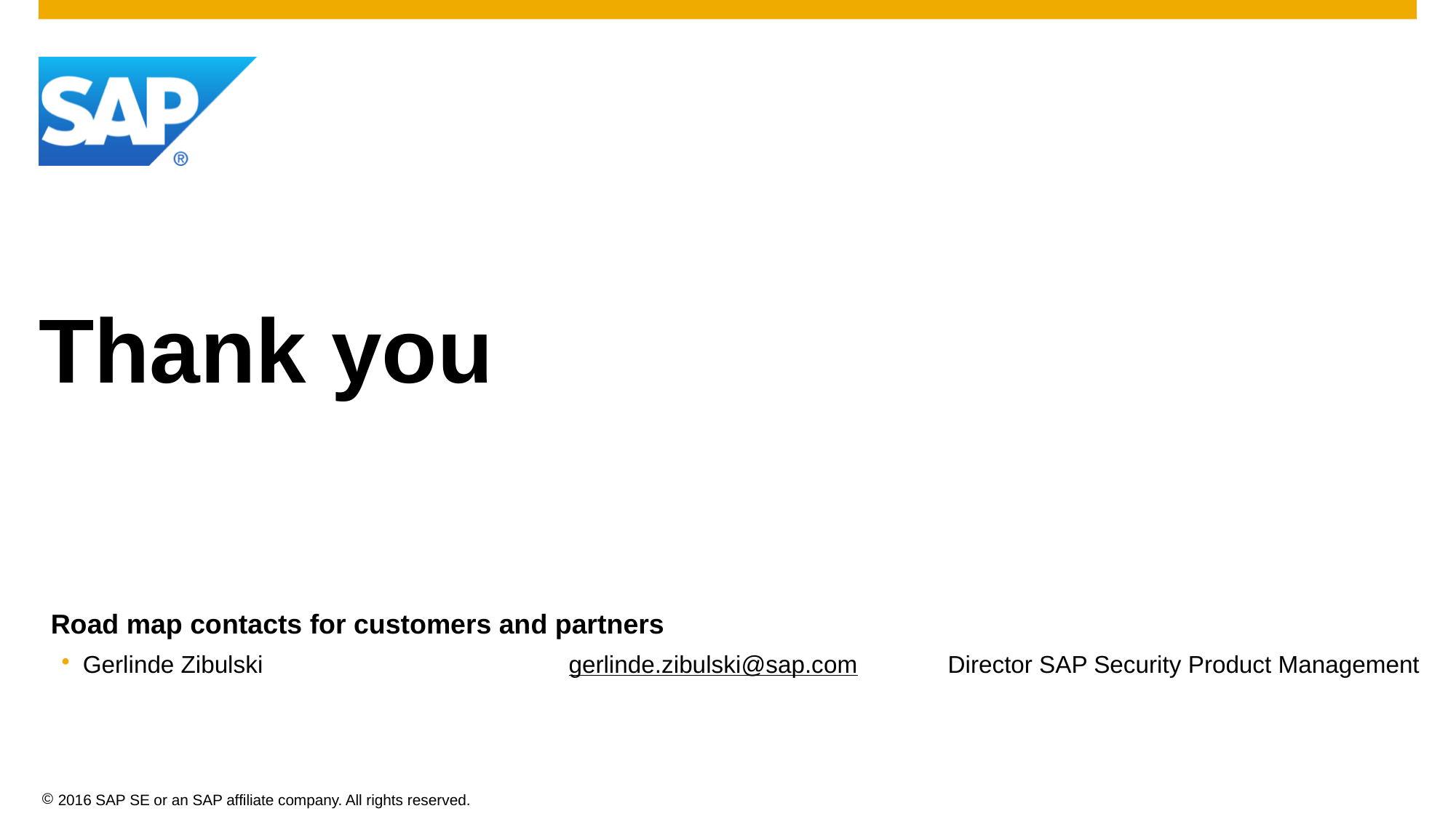

# Thank you
| Road map contacts for customers and partners |  |  |
| --- | --- | --- |
| Gerlinde Zibulski | gerlinde.zibulski@sap.com | Director SAP Security Product Management |